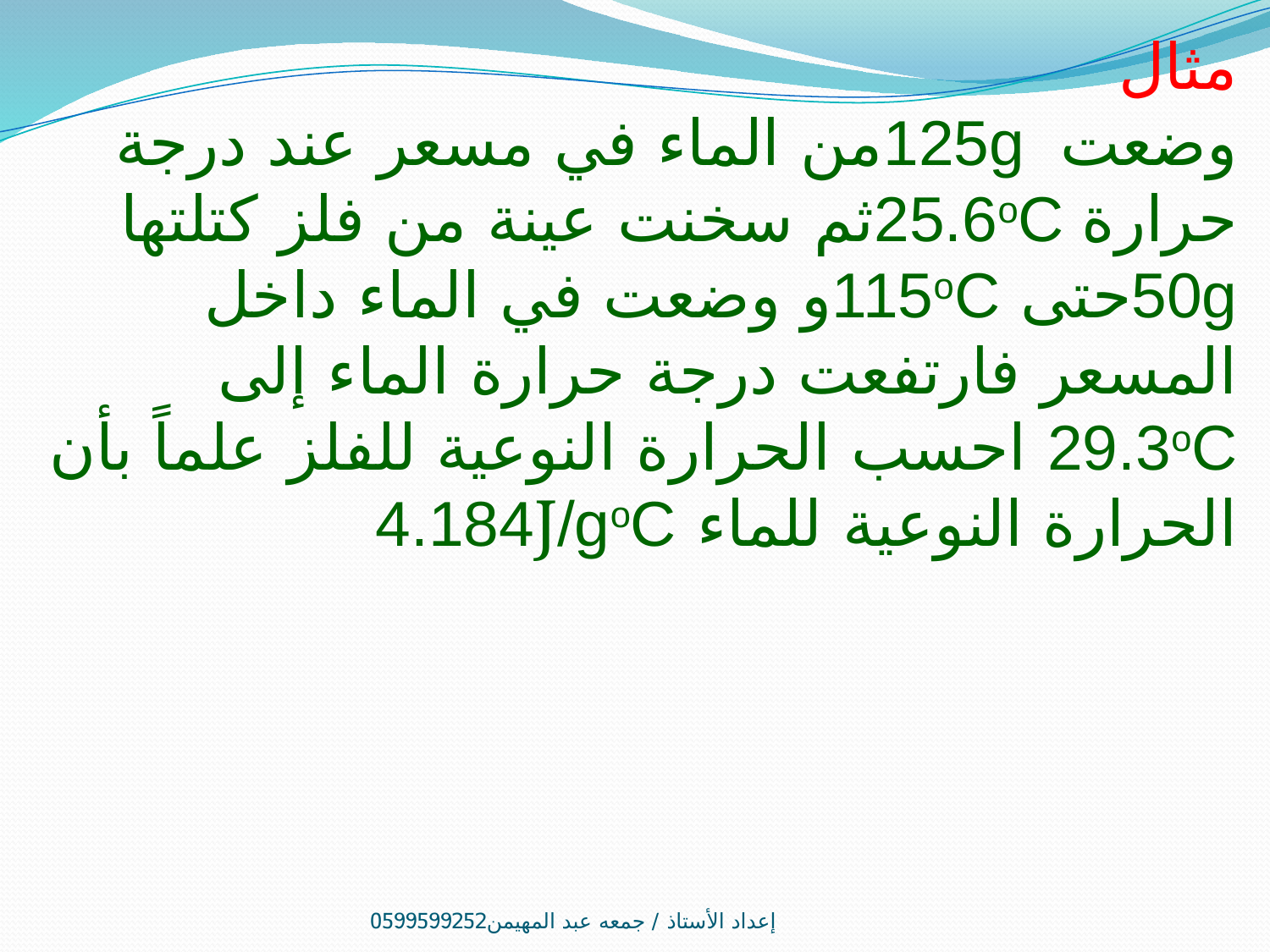

مثال
وضعت  125gمن الماء في مسعر عند درجة حرارة 25.6oCثم سخنت عينة من فلز كتلتها 50gحتى 115oCو وضعت في الماء داخل المسعر فارتفعت درجة حرارة الماء إلى  29.3oC احسب الحرارة النوعية للفلز علماً بأن الحرارة النوعية للماء 4.184J/goC

إعداد الأستاذ / جمعه عبد المهيمن0599599252